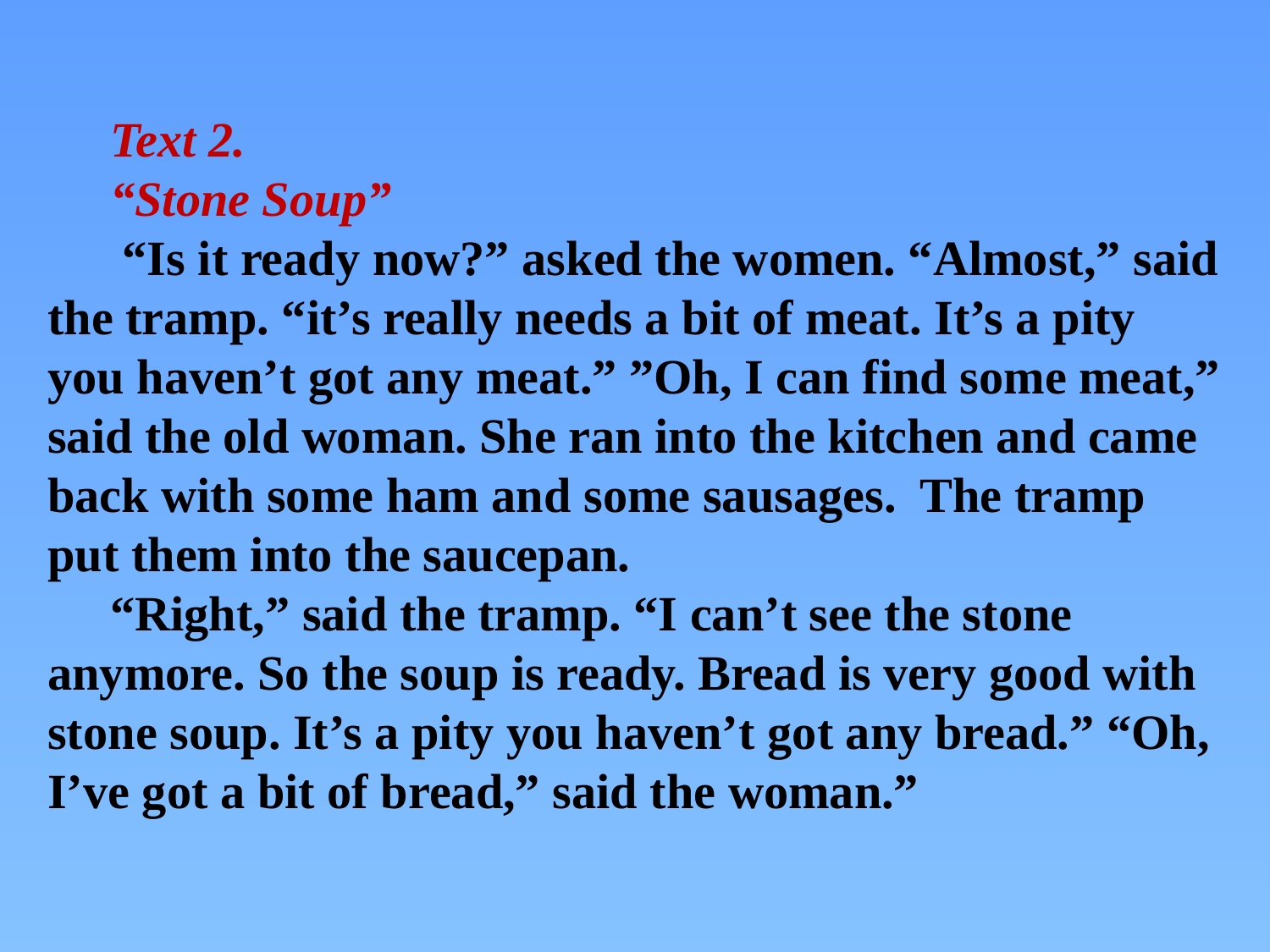

Text 2.
“Stone Soup”
 “Is it ready now?” asked the women. “Almost,” said the tramp. “it’s really needs a bit of meat. It’s a pity you haven’t got any meat.” ”Oh, I can find some meat,” said the old woman. She ran into the kitchen and came back with some ham and some sausages.  The tramp put them into the saucepan.
“Right,” said the tramp. “I can’t see the stone anymore. So the soup is ready. Bread is very good with stone soup. It’s a pity you haven’t got any bread.” “Oh, I’ve got a bit of bread,” said the woman.”